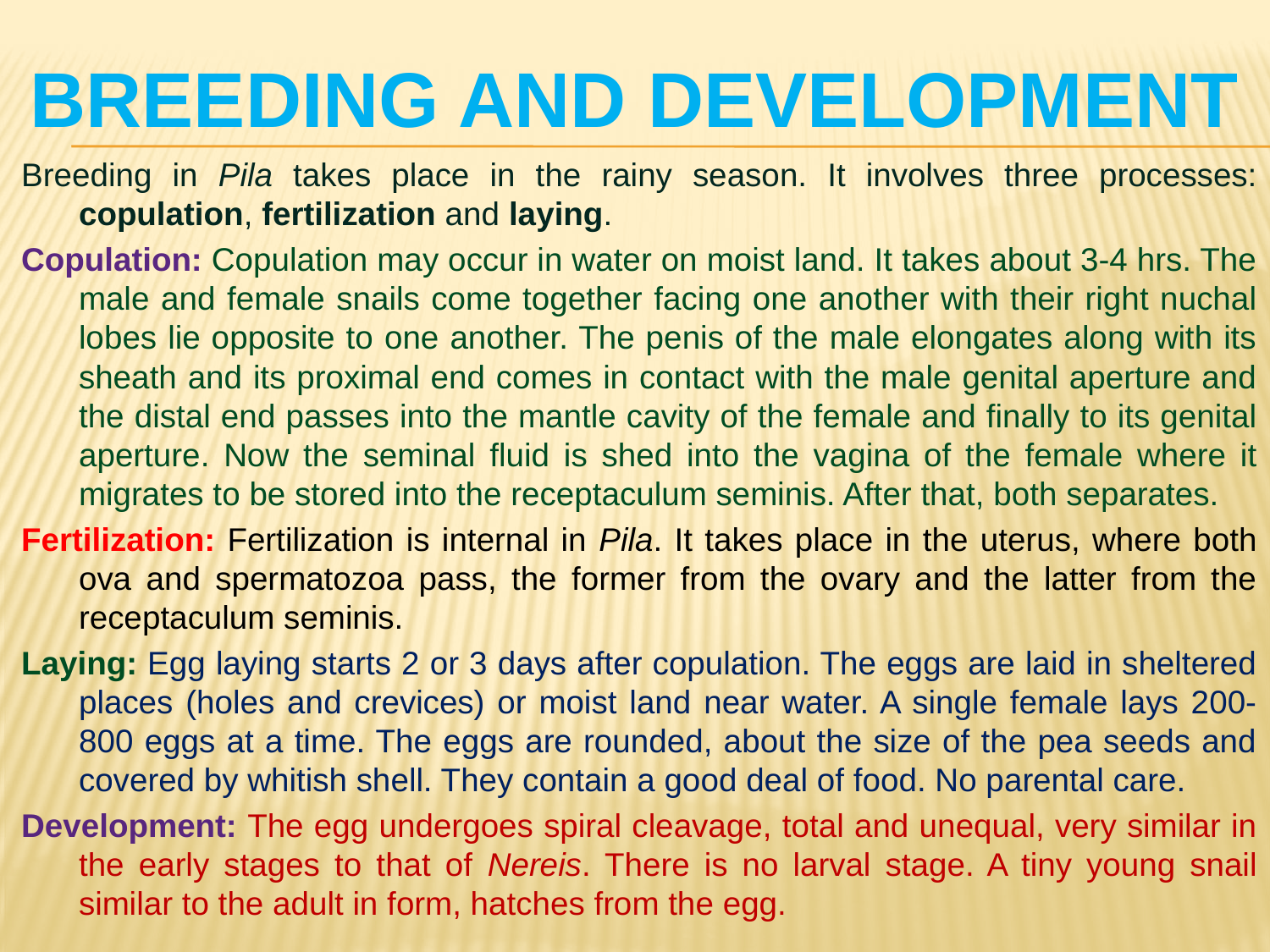

# Breeding and development
Breeding in Pila takes place in the rainy season. It involves three processes: copulation, fertilization and laying.
Copulation: Copulation may occur in water on moist land. It takes about 3-4 hrs. The male and female snails come together facing one another with their right nuchal lobes lie opposite to one another. The penis of the male elongates along with its sheath and its proximal end comes in contact with the male genital aperture and the distal end passes into the mantle cavity of the female and finally to its genital aperture. Now the seminal fluid is shed into the vagina of the female where it migrates to be stored into the receptaculum seminis. After that, both separates.
Fertilization: Fertilization is internal in Pila. It takes place in the uterus, where both ova and spermatozoa pass, the former from the ovary and the latter from the receptaculum seminis.
Laying: Egg laying starts 2 or 3 days after copulation. The eggs are laid in sheltered places (holes and crevices) or moist land near water. A single female lays 200-800 eggs at a time. The eggs are rounded, about the size of the pea seeds and covered by whitish shell. They contain a good deal of food. No parental care.
Development: The egg undergoes spiral cleavage, total and unequal, very similar in the early stages to that of Nereis. There is no larval stage. A tiny young snail similar to the adult in form, hatches from the egg.